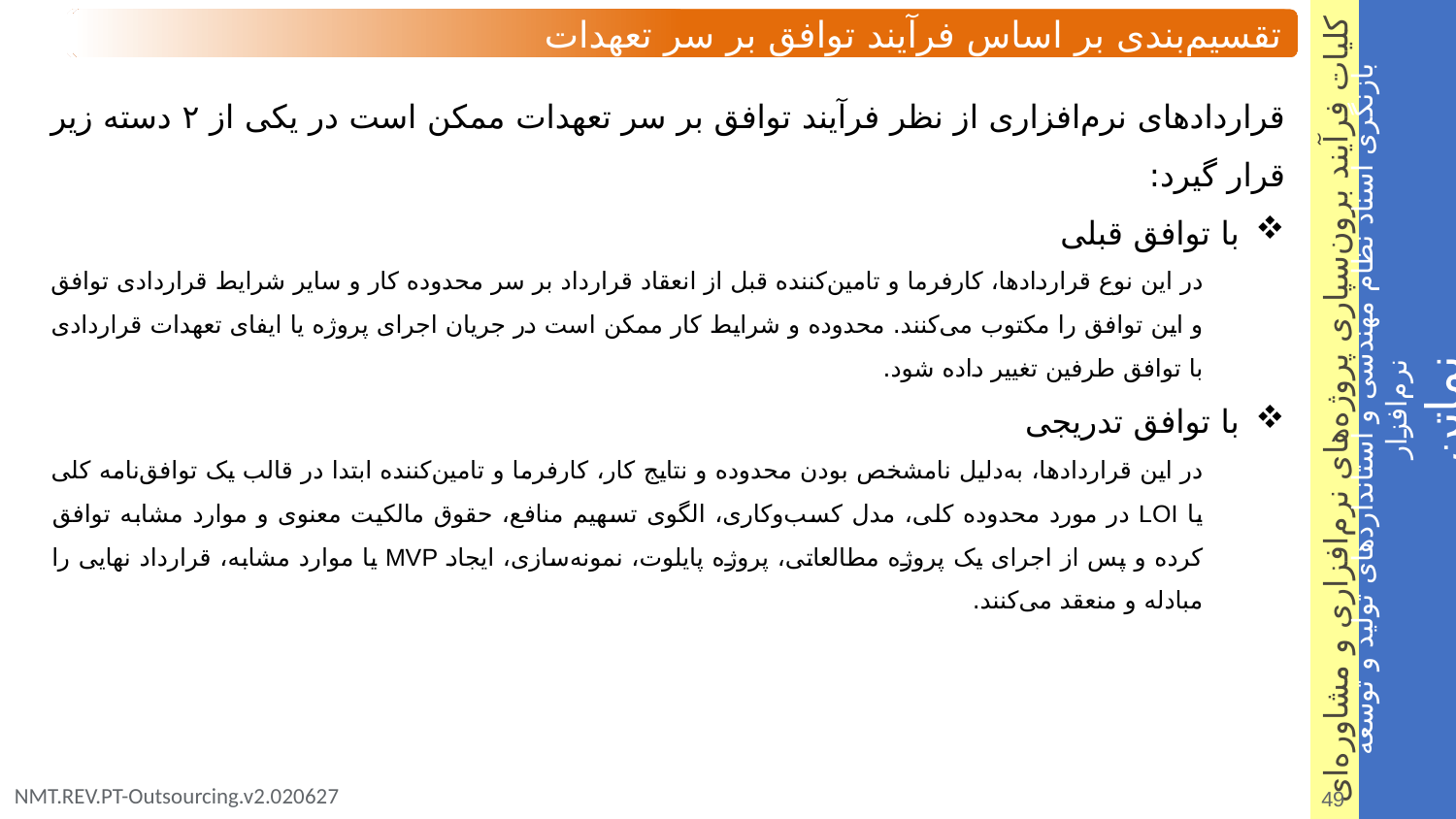

تقسیم‌بندی بر اساس فرآیند توافق بر سر تعهدات
قراردادهای نرم‌افزاری از نظر فرآیند توافق بر سر تعهدات ممکن است در یکی از ۲ دسته زیر قرار گیرد:
با توافق قبلی
در این نوع قراردادها، کارفرما و تامین‌کننده قبل از انعقاد قرارداد بر سر محدوده کار و سایر شرایط قراردادی توافق و این توافق را مکتوب می‌کنند. محدوده و شرایط کار ممکن است در جریان اجرای پروژه یا ایفای تعهدات قراردادی با توافق طرفین تغییر داده شود.
با توافق تدریجی
در این قراردادها، به‌دلیل نامشخص بودن محدوده و نتایج کار، کارفرما و تامین‌کننده ابتدا در قالب یک توافق‌نامه کلی یا LOI در مورد محدوده کلی، مدل کسب‌وکاری، الگوی تسهیم منافع، حقوق مالکیت معنوی و موارد مشابه توافق کرده و پس از اجرای یک پروژه مطالعاتی، پروژه پایلوت، نمونه‌سازی، ایجاد MVP یا موارد مشابه، قرارداد نهایی را مبادله و منعقد می‌کنند.
49